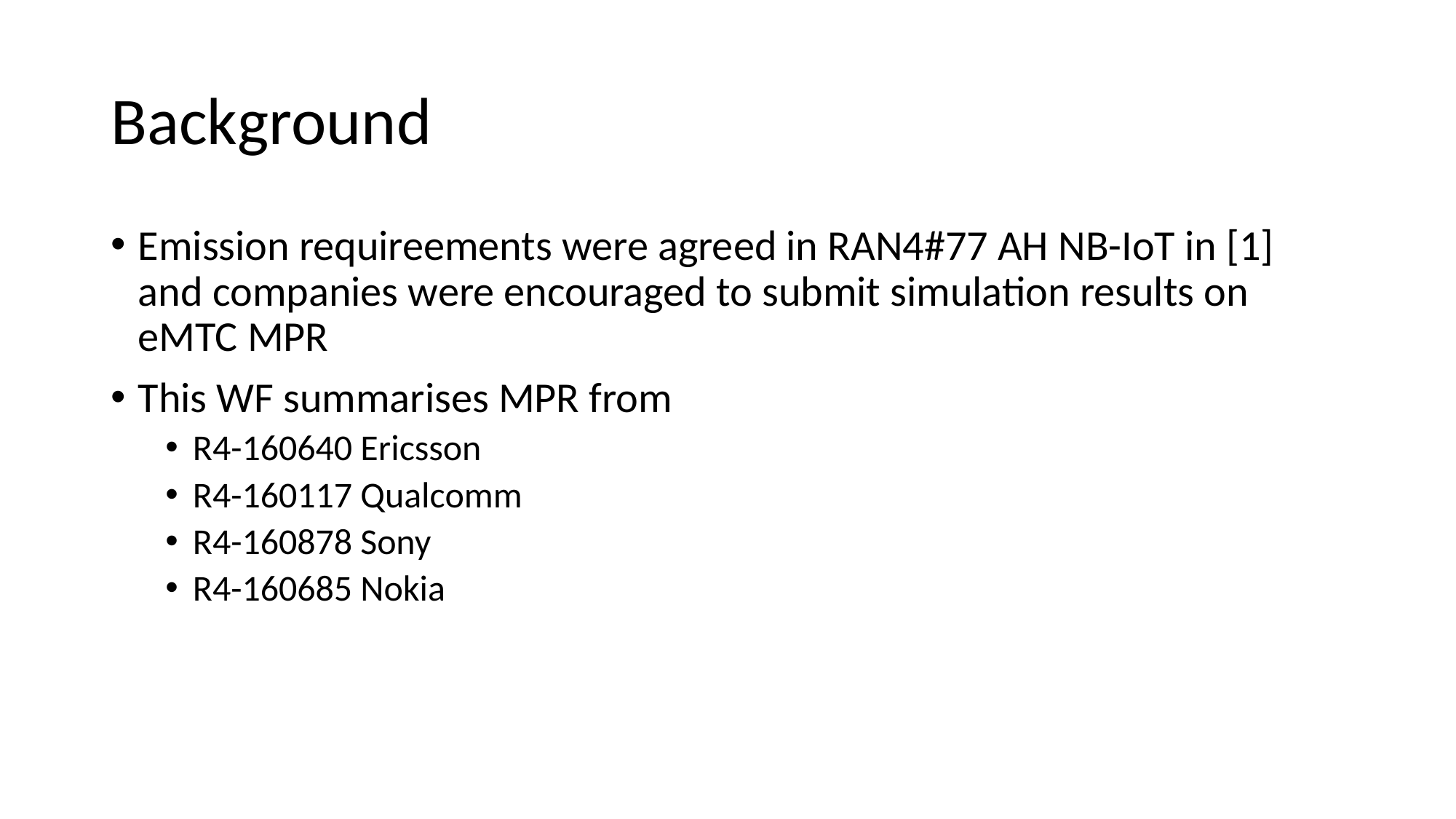

# Background
Emission requireements were agreed in RAN4#77 AH NB-IoT in [1] and companies were encouraged to submit simulation results on eMTC MPR
This WF summarises MPR from
R4-160640 Ericsson
R4-160117 Qualcomm
R4-160878 Sony
R4-160685 Nokia